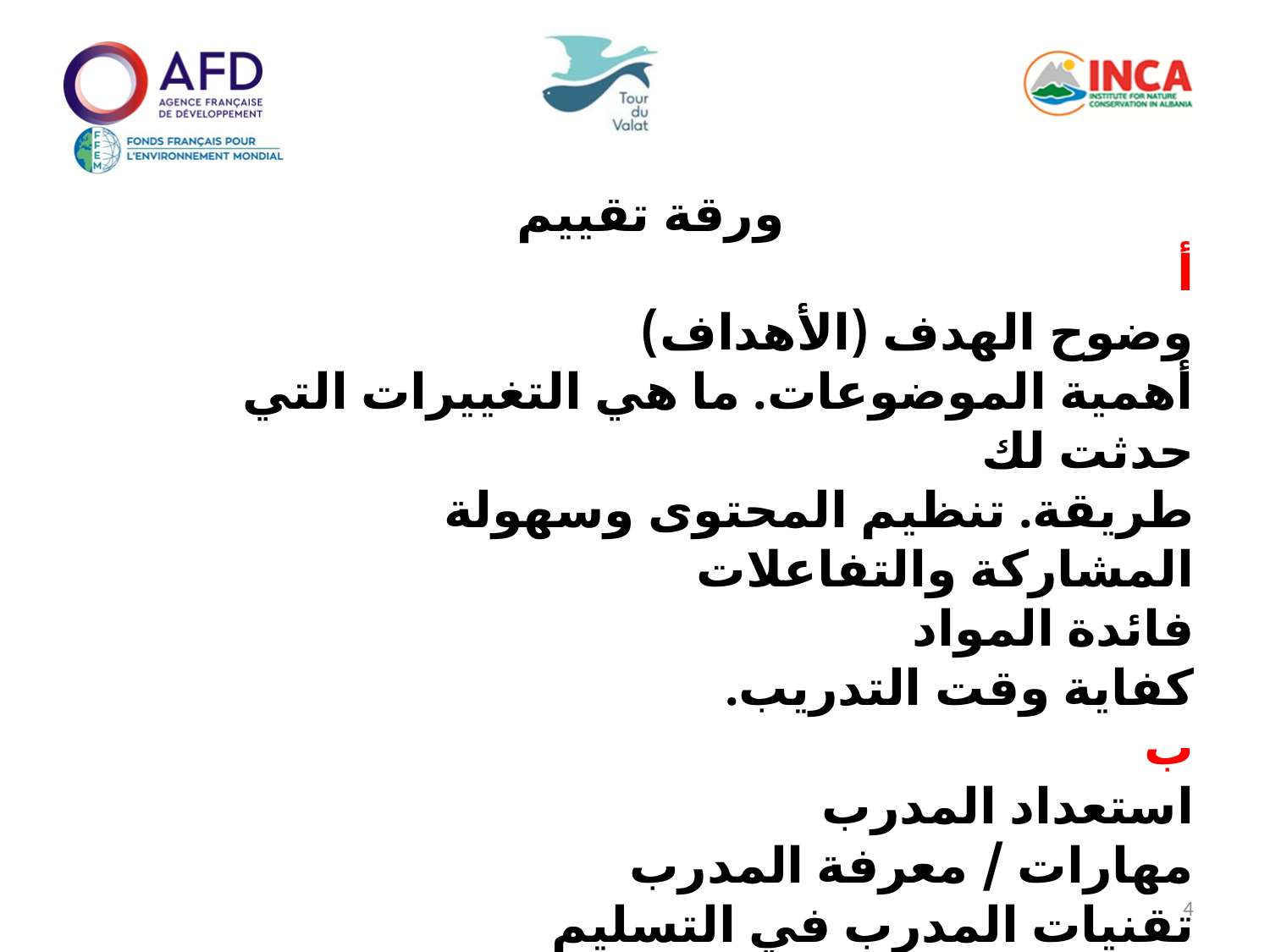

ورقة تقييم
أ
وضوح الهدف (الأهداف)
أهمية الموضوعات. ما هي التغييرات التي حدثت لك
طريقة. تنظيم المحتوى وسهولة
المشاركة والتفاعلات
فائدة المواد
كفاية وقت التدريب.
ب
استعداد المدرب
مهارات / معرفة المدرب
تقنيات المدرب في التسليم
4